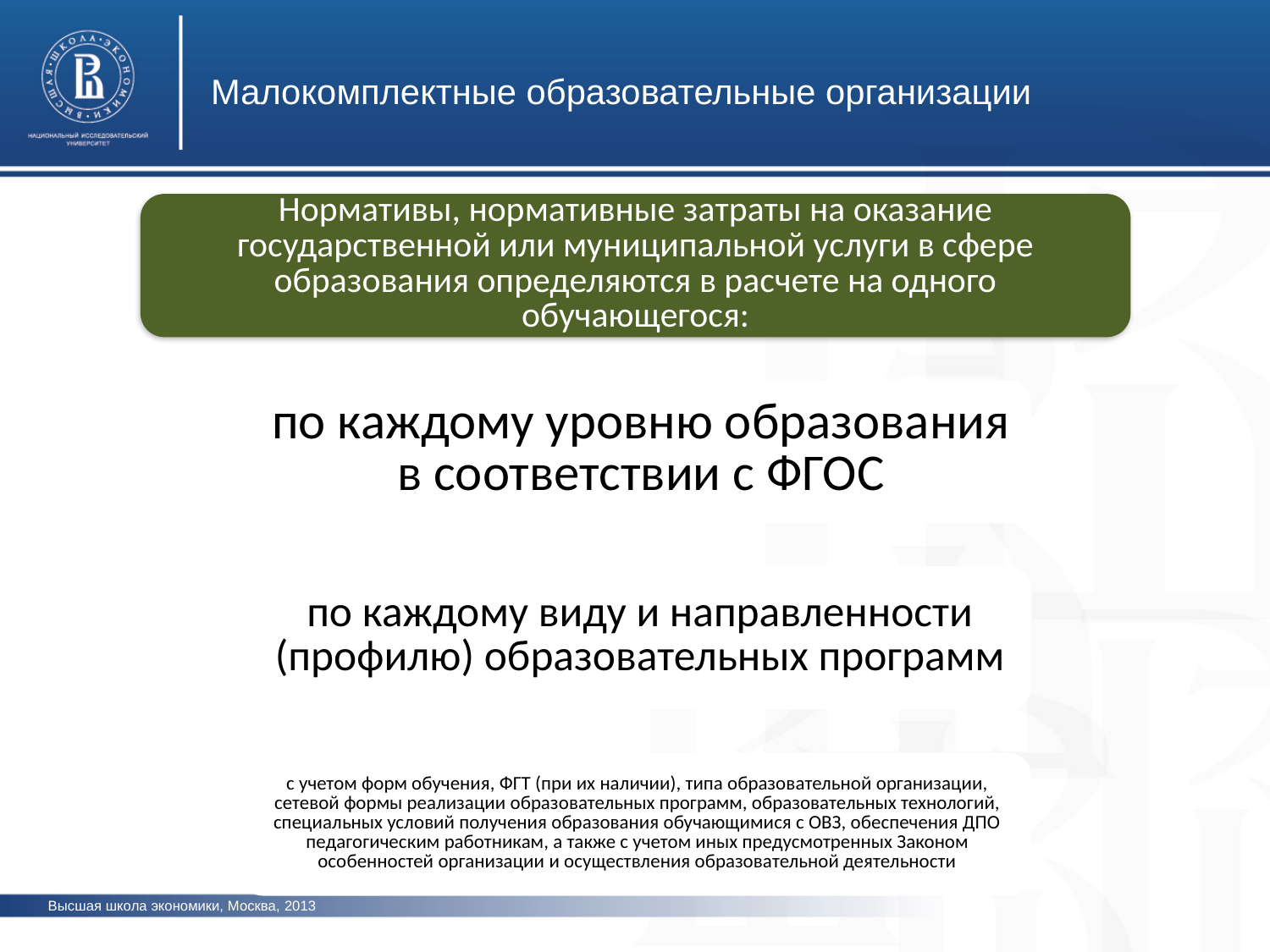

Малокомплектные образовательные организации
Нормативы, нормативные затраты на оказание государственной или муниципальной услуги в сфере образования определяются в расчете на одного обучающегося:
по каждому уровню образования в соответствии с ФГОС
по каждому виду и направленности (профилю) образовательных программ
с учетом форм обучения, ФГТ (при их наличии), типа образовательной организации, сетевой формы реализации образовательных программ, образовательных технологий, специальных условий получения образования обучающимися с ОВЗ, обеспечения ДПО педагогическим работникам, а также с учетом иных предусмотренных Законом особенностей организации и осуществления образовательной деятельности
Высшая школа экономики, Москва, 2013